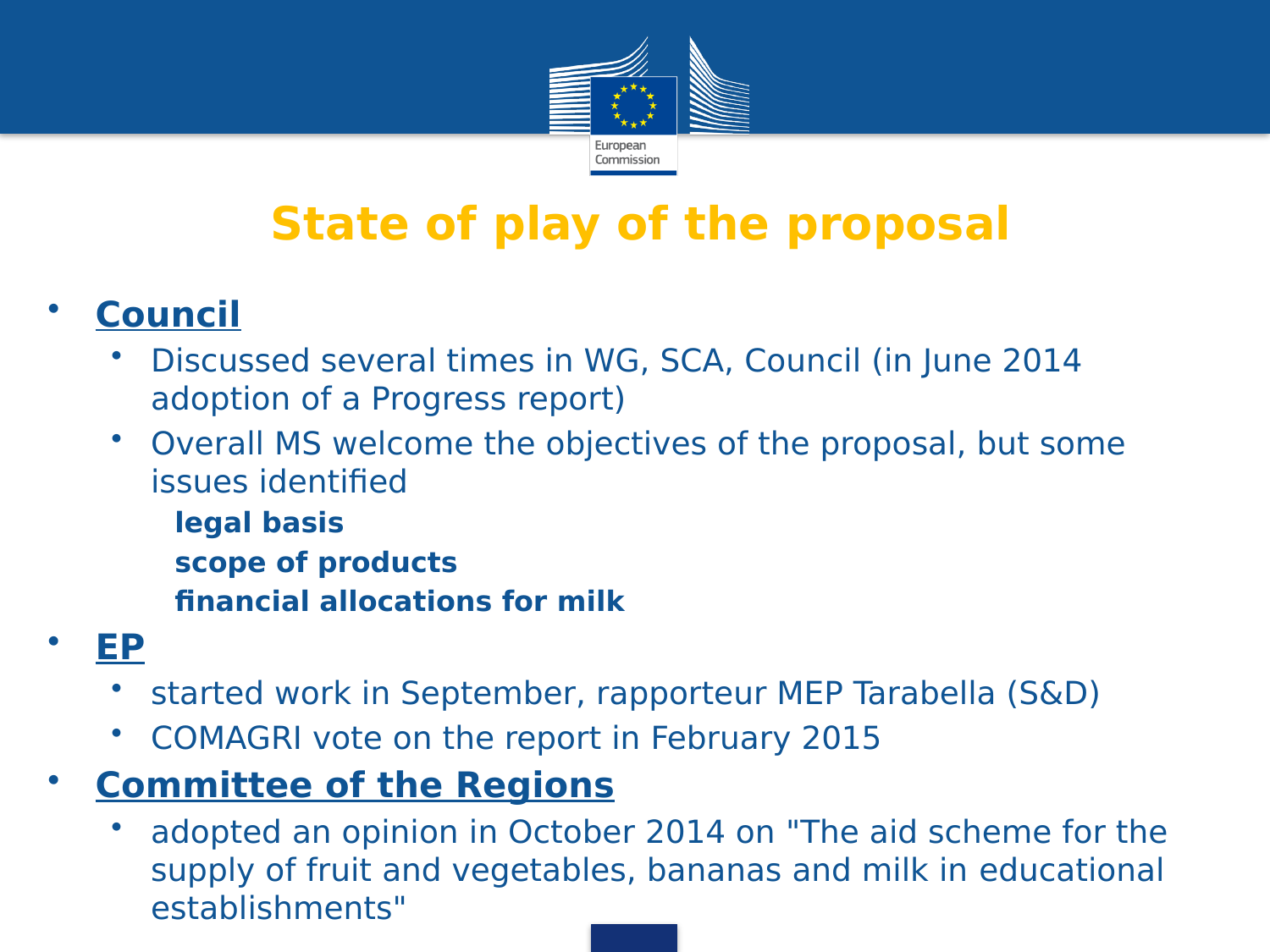

# State of play of the proposal

Council
Discussed several times in WG, SCA, Council (in June 2014 adoption of a Progress report)
Overall MS welcome the objectives of the proposal, but some issues identified
legal basis
scope of products
financial allocations for milk
EP
started work in September, rapporteur MEP Tarabella (S&D)
COMAGRI vote on the report in February 2015
Committee of the Regions
adopted an opinion in October 2014 on "The aid scheme for the supply of fruit and vegetables, bananas and milk in educational establishments"